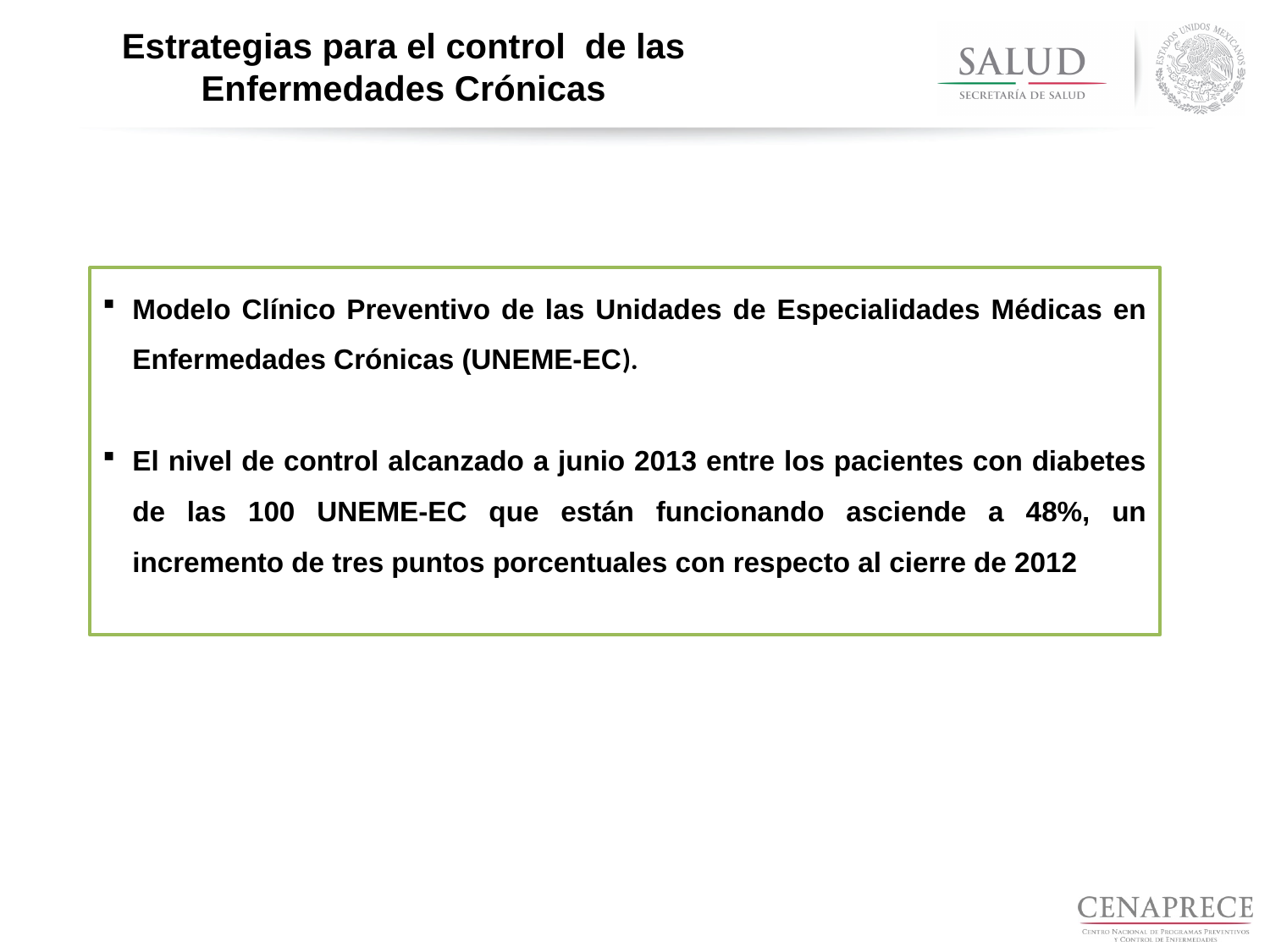

Estrategias para el control  de las Enfermedades Crónicas
Modelo Clínico Preventivo de las Unidades de Especialidades Médicas en Enfermedades Crónicas (UNEME-EC).

El nivel de control alcanzado a junio 2013 entre los pacientes con diabetes de las 100 UNEME-EC que están funcionando asciende a 48%, un incremento de tres puntos porcentuales con respecto al cierre de 2012